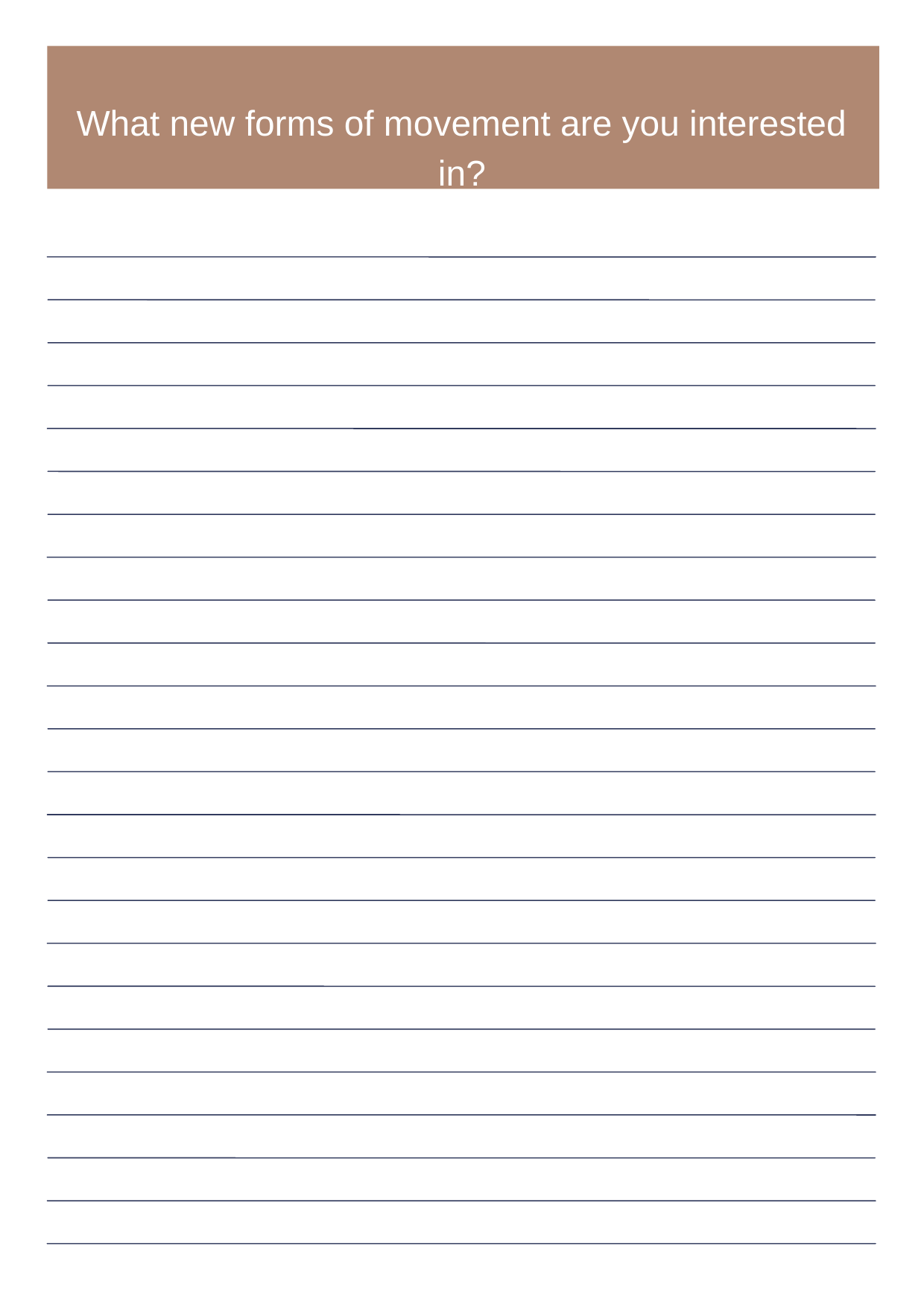

What new forms of movement are you interested in?